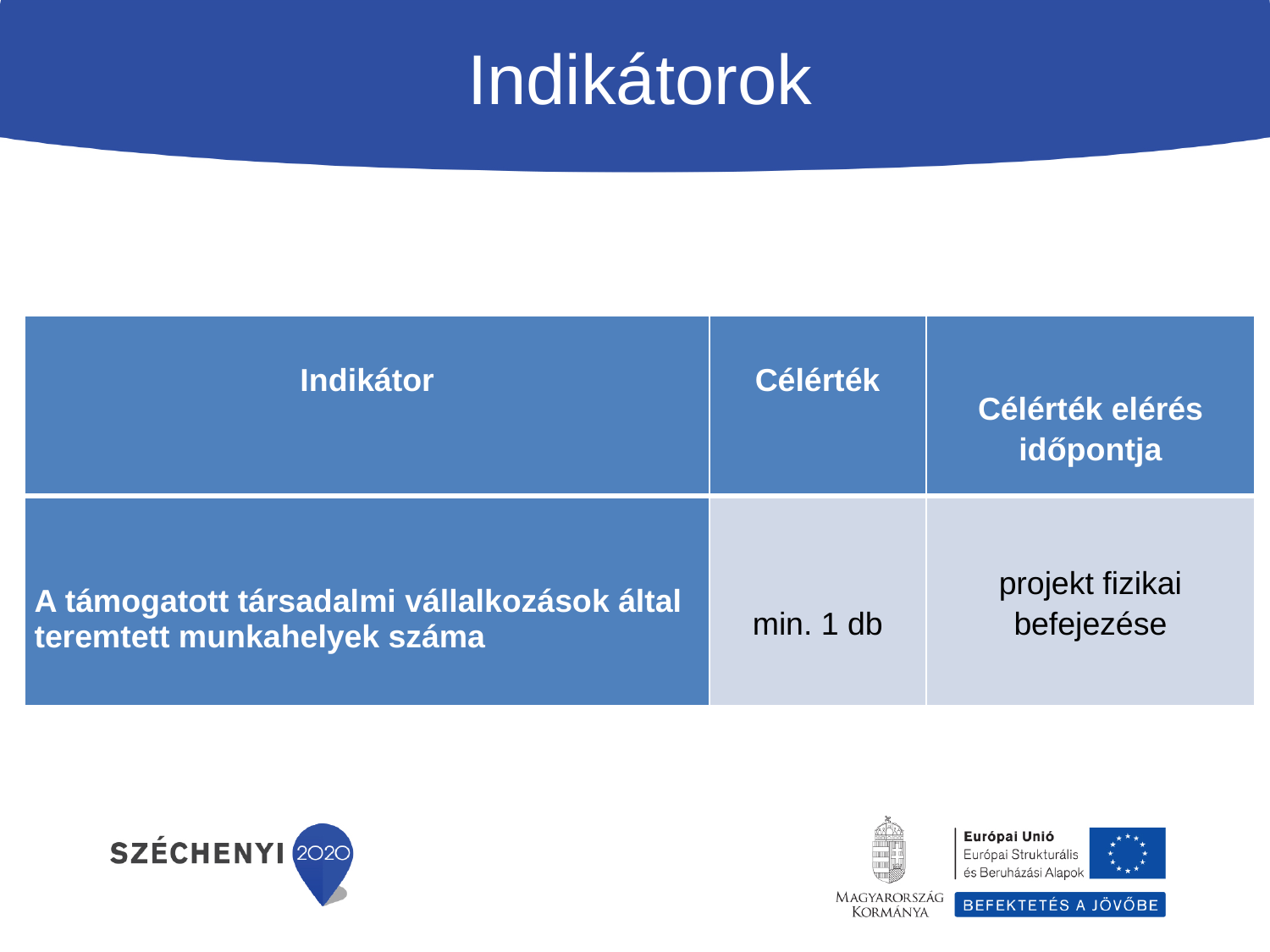

Indikátorok
| Indikátor | Célérték | Célérték elérés időpontja |
| --- | --- | --- |
| A támogatott társadalmi vállalkozások által teremtett munkahelyek száma | min. 1 db | projekt fizikai befejezése |